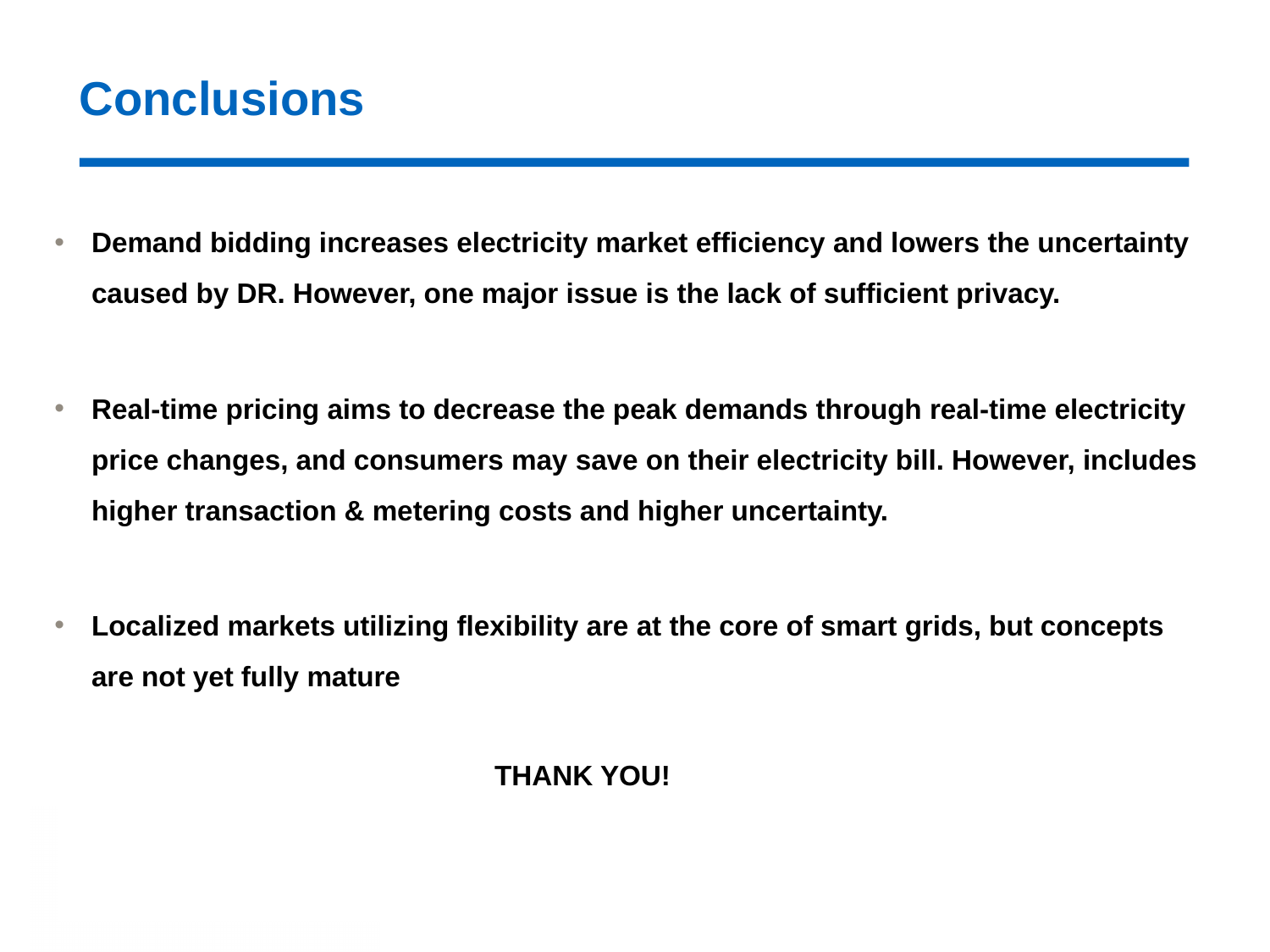

# Conclusions
Demand bidding increases electricity market efficiency and lowers the uncertainty caused by DR. However, one major issue is the lack of sufficient privacy.

Real-time pricing aims to decrease the peak demands through real-time electricity price changes, and consumers may save on their electricity bill. However, includes higher transaction & metering costs and higher uncertainty.

Localized markets utilizing flexibility are at the core of smart grids, but concepts are not yet fully mature

 THANK YOU!